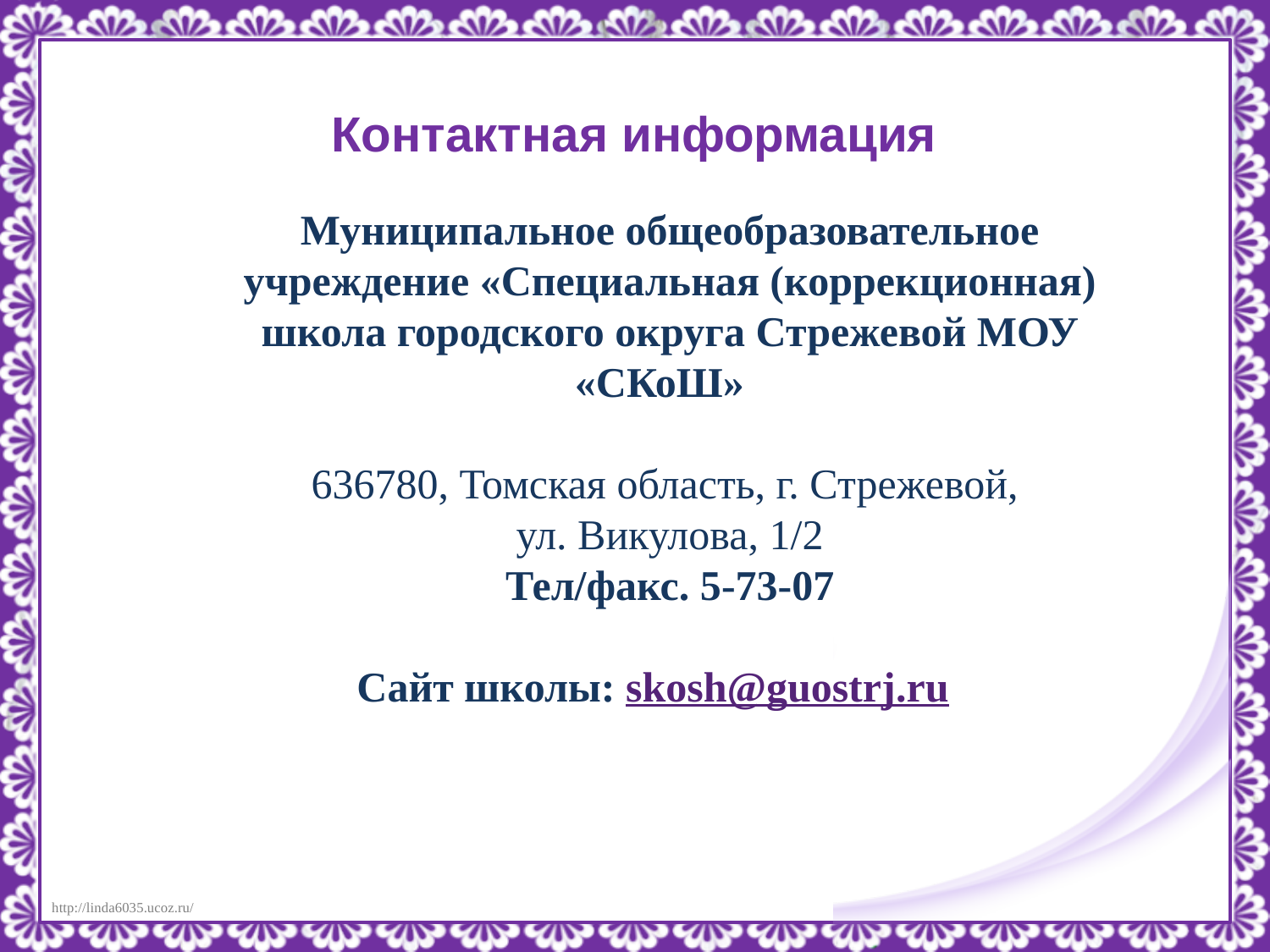

Контактная информация
Муниципальное общеобразовательное учреждение «Специальная (коррекционная) школа городского округа Стрежевой МОУ «СКоШ»

636780, Томская область, г. Стрежевой,
ул. Викулова, 1/2
Тел/факс. 5-73-07

                Сайт школы: skosh@guostrj.ru